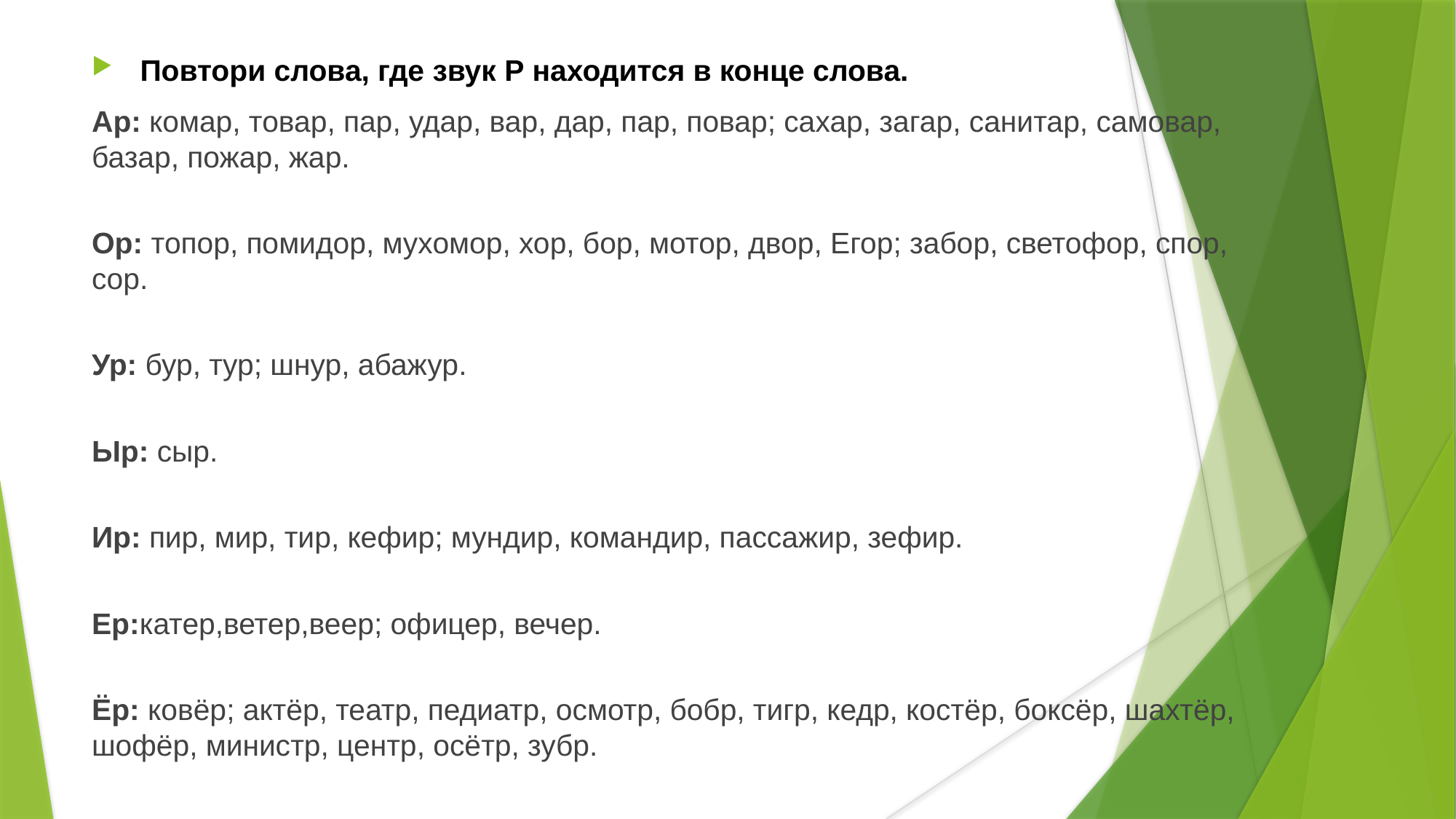

Повтори слова, где звук Р находится в конце слова.
Ар: комар, товар, пар, удар, вар, дар, пар, повар; сахар, загар, санитар, самовар, базар, пожар, жар.
Ор: топор, помидор, мухомор, хор, бор, мотор, двор, Егор; забор, светофор, спор, сор.
Ур: бур, тур; шнур, абажур.
Ыр: сыр.
Ир: пир, мир, тир, кефир; мундир, командир, пассажир, зефир.
Ер:катер,ветер,веер; офицер, вечер.
Ёр: ковёр; актёр, театр, педиатр, осмотр, бобр, тигр, кедр, костёр, боксёр, шахтёр, шофёр, министр, центр, осётр, зубр.